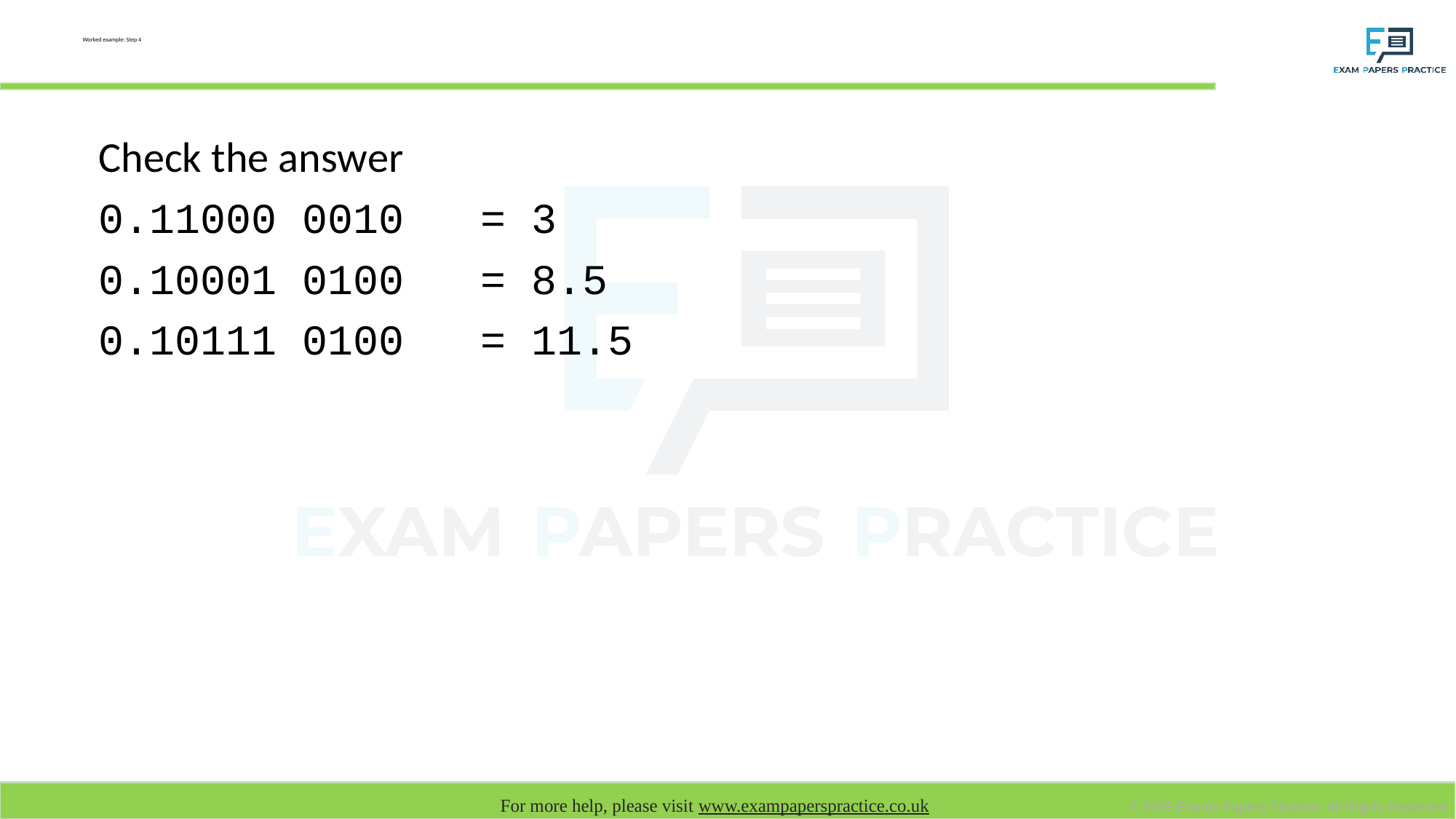

# Worked example: Step 4
Check the answer
0.11000 0010   = 3
0.10001 0100   = 8.5
0.10111 0100   = 11.5